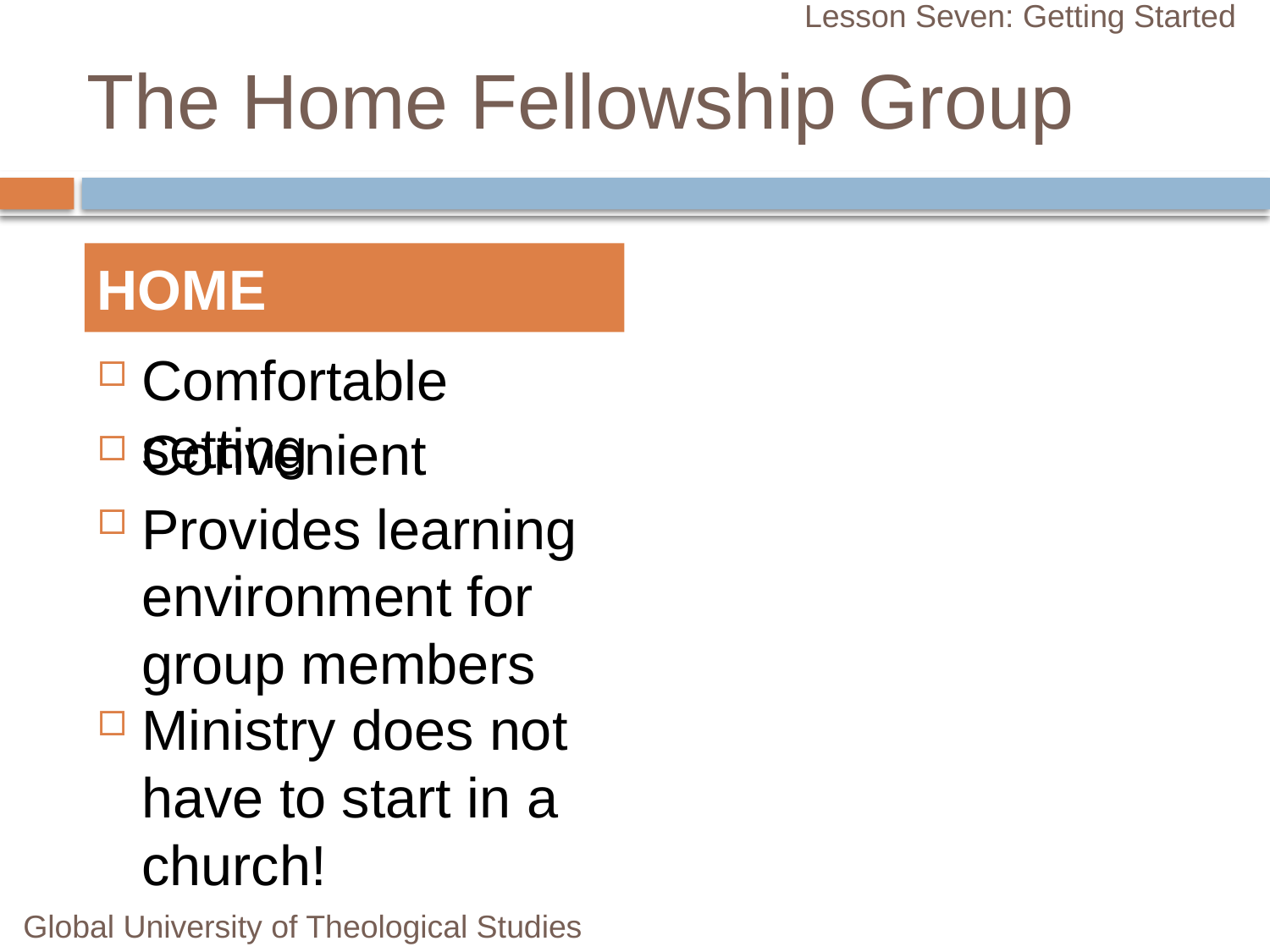

Lesson Seven: Getting Started
# The Home Fellowship Group
HOME
Comfortable setting
Convenient
Provides learning environment for group members
Ministry does not have to start in a church!
Global University of Theological Studies